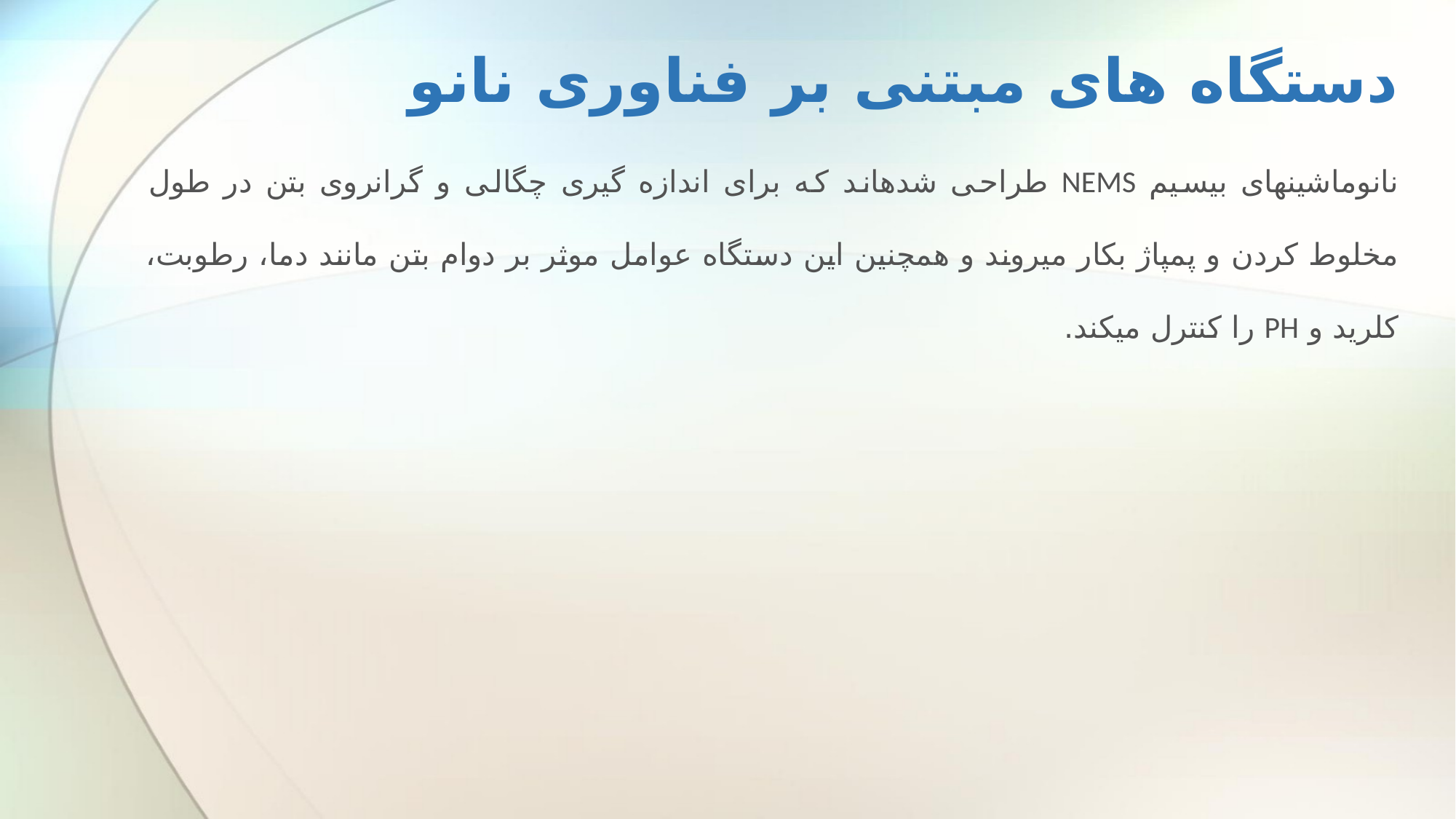

# دستگاه های مبتنی بر فناوری نانو
نانوماشین­های بی­سیم NEMS طراحی شده­اند که برای اندازه گیری چگالی و گرانروی بتن در طول مخلوط کردن و پمپاژ بکار می­روند و همچنین این دستگاه عوامل موثر بر دوام بتن مانند دما، رطوبت، کلرید و PH را کنترل می­کند.